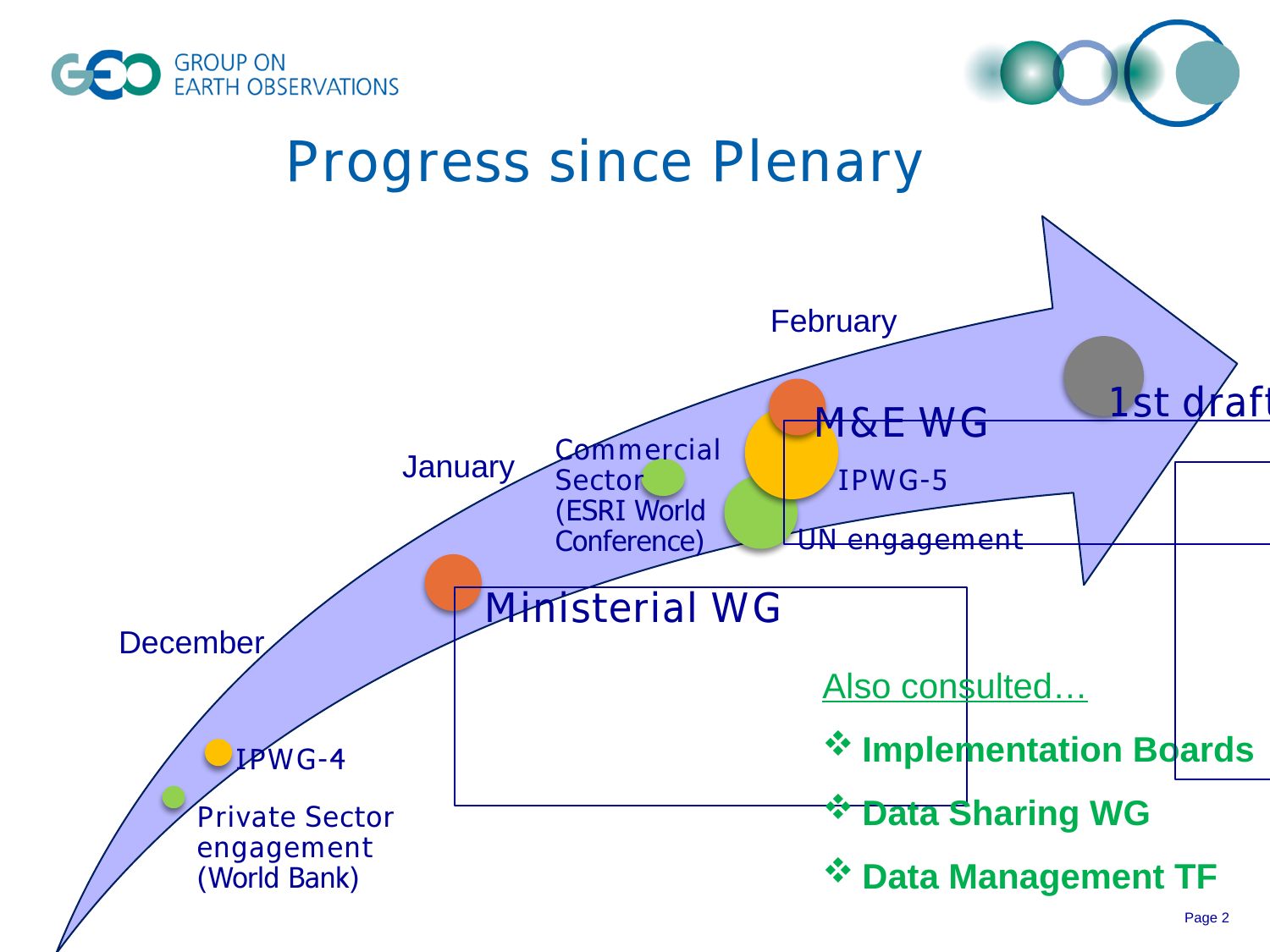

# Progress since Plenary
IPWG-4
Private Sector engagement
(World Bank)
Commercial Sector
(ESRI World Conference)
UN engagement
IPWG-5

February

1st draft

M&E WG

January

Ministerial WG
December
Also consulted…
Implementation Boards
Data Sharing WG
Data Management TF